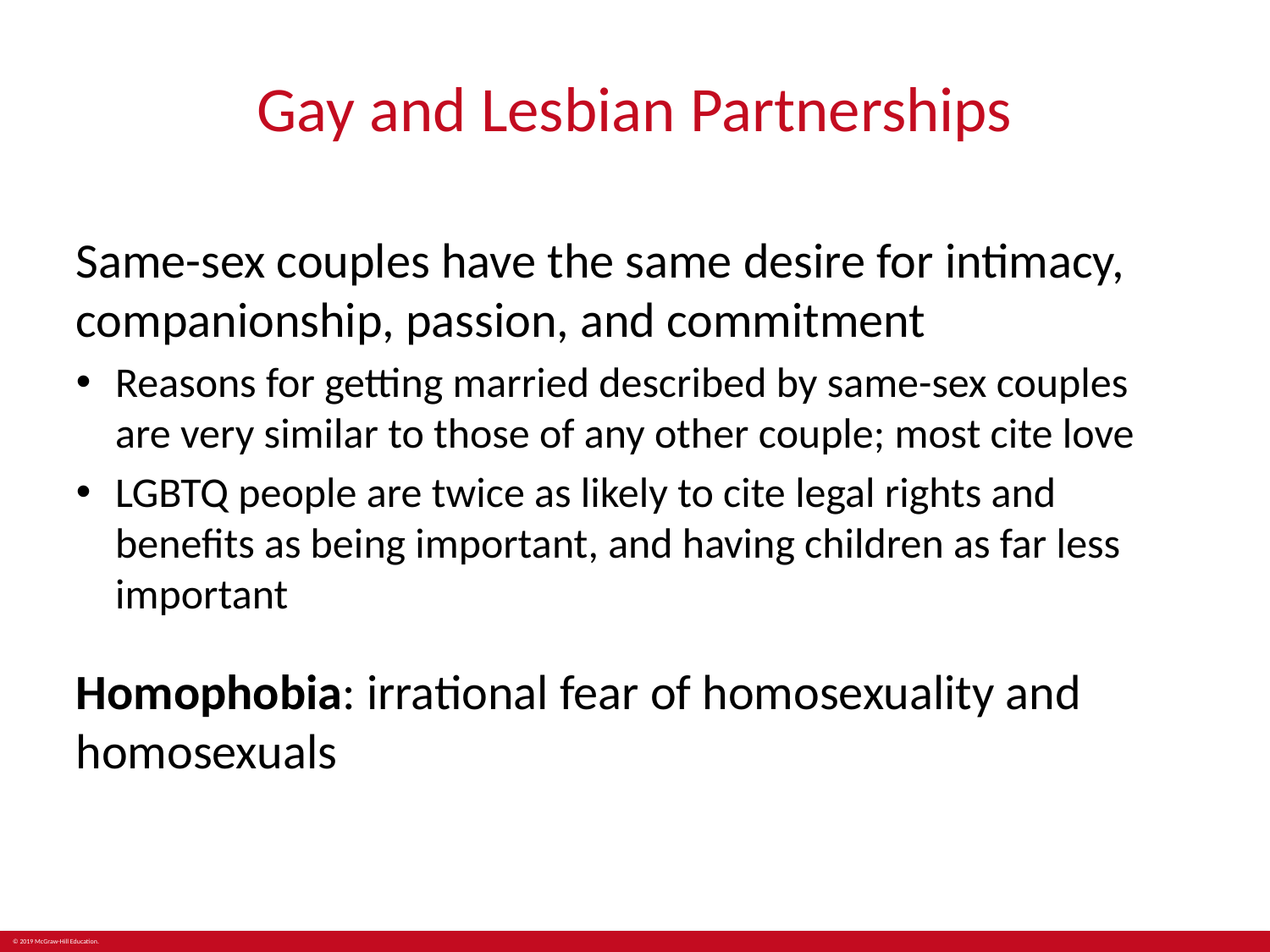

# Gay and Lesbian Partnerships
Same-sex couples have the same desire for intimacy, companionship, passion, and commitment
Reasons for getting married described by same-sex couples are very similar to those of any other couple; most cite love
LGBTQ people are twice as likely to cite legal rights and benefits as being important, and having children as far less important
Homophobia: irrational fear of homosexuality and homosexuals